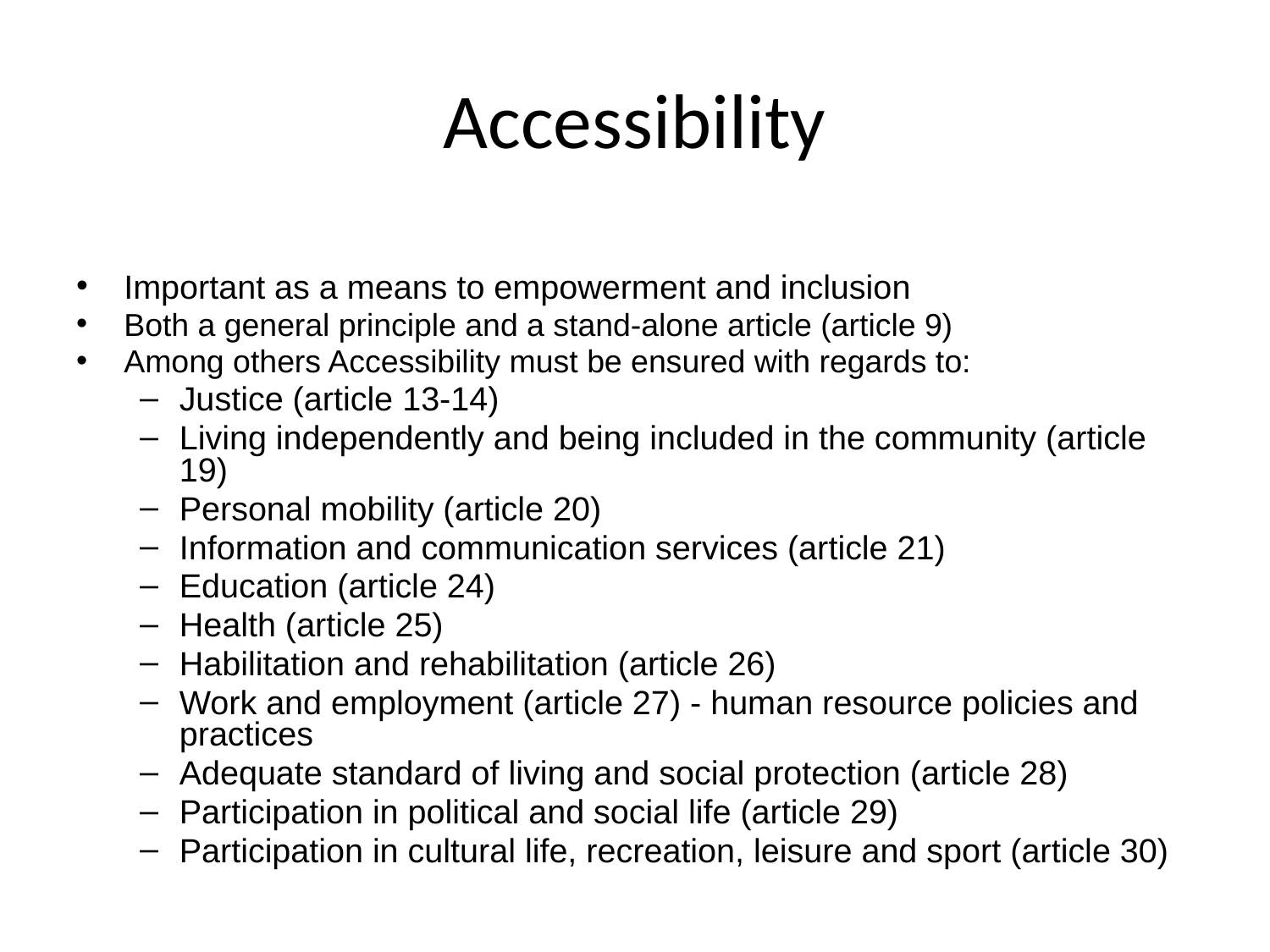

# Accessibility

Important as a means to empowerment and inclusion
Both a general principle and a stand-alone article (article 9)
Among others Accessibility must be ensured with regards to:
Justice (article 13-14)
Living independently and being included in the community (article 19)
Personal mobility (article 20)
Information and communication services (article 21)
Education (article 24)
Health (article 25)
Habilitation and rehabilitation (article 26)
Work and employment (article 27) - human resource policies and practices
Adequate standard of living and social protection (article 28)
Participation in political and social life (article 29)
Participation in cultural life, recreation, leisure and sport (article 30)